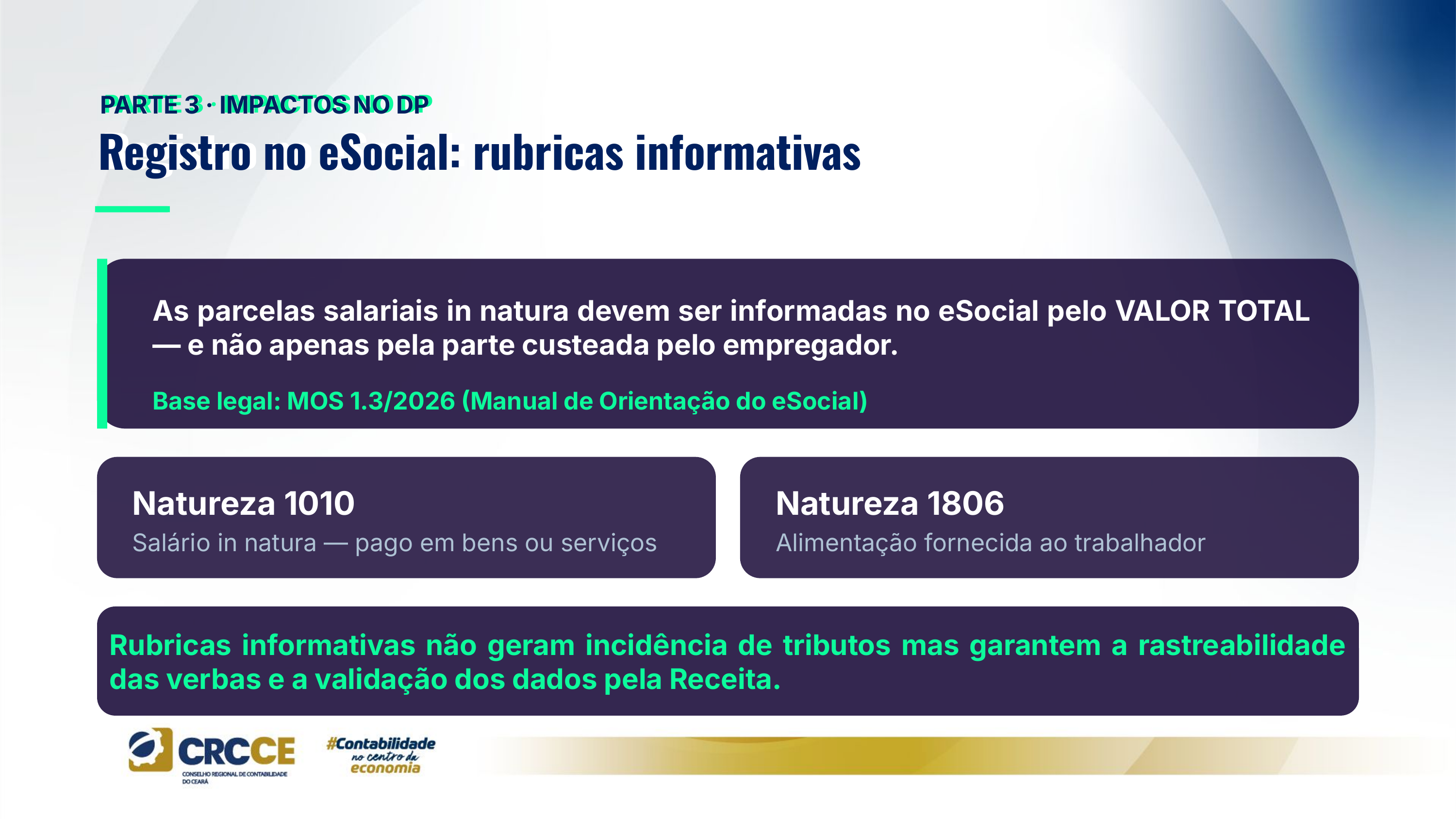

PARTE 3 · IMPACTOS NO DP
PARTE 3 · IMPACTOS NO DP
Registro no eSocial: rubricas informativas
Registro no eSocial: rubricas informativas
Registro no eSocial: rubricas informativas

As parcelas salariais in natura devem ser informadas no eSocial pelo VALOR TOTAL — e não apenas pela parte custeada pelo empregador.
Base legal: MOS 1.3/2026 (Manual de Orientação do eSocial)

Natureza 1010
Natureza 1806
Salário in natura — pago em bens ou serviços
Alimentação fornecida ao trabalhador
Rubricas informativas não geram incidência de tributos mas garantem a rastreabilidade das verbas e a validação dos dados pela Receita.